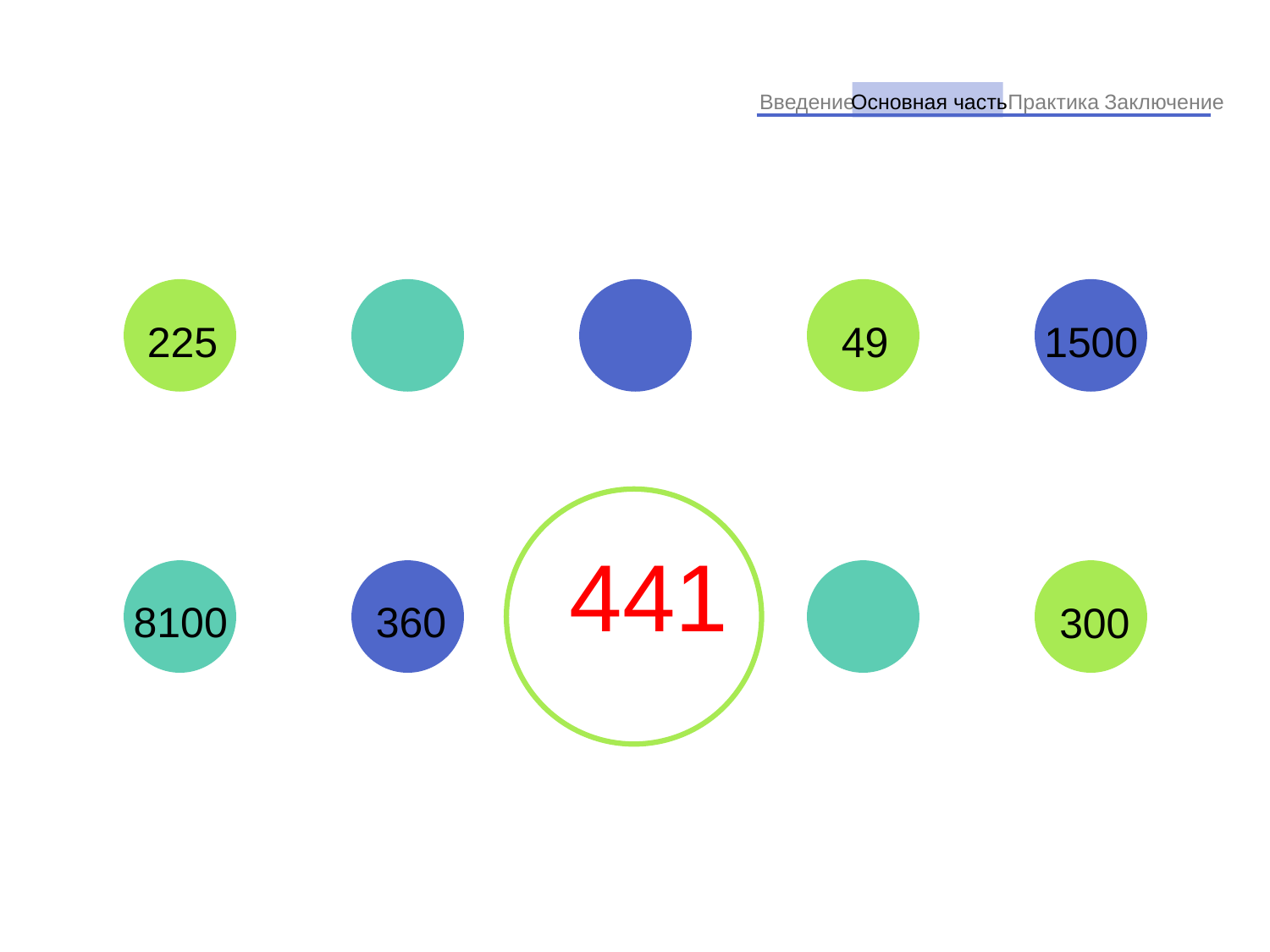

Введение
Основная часть
Практика
Заключение

225
49
1500

8100
360
300
441